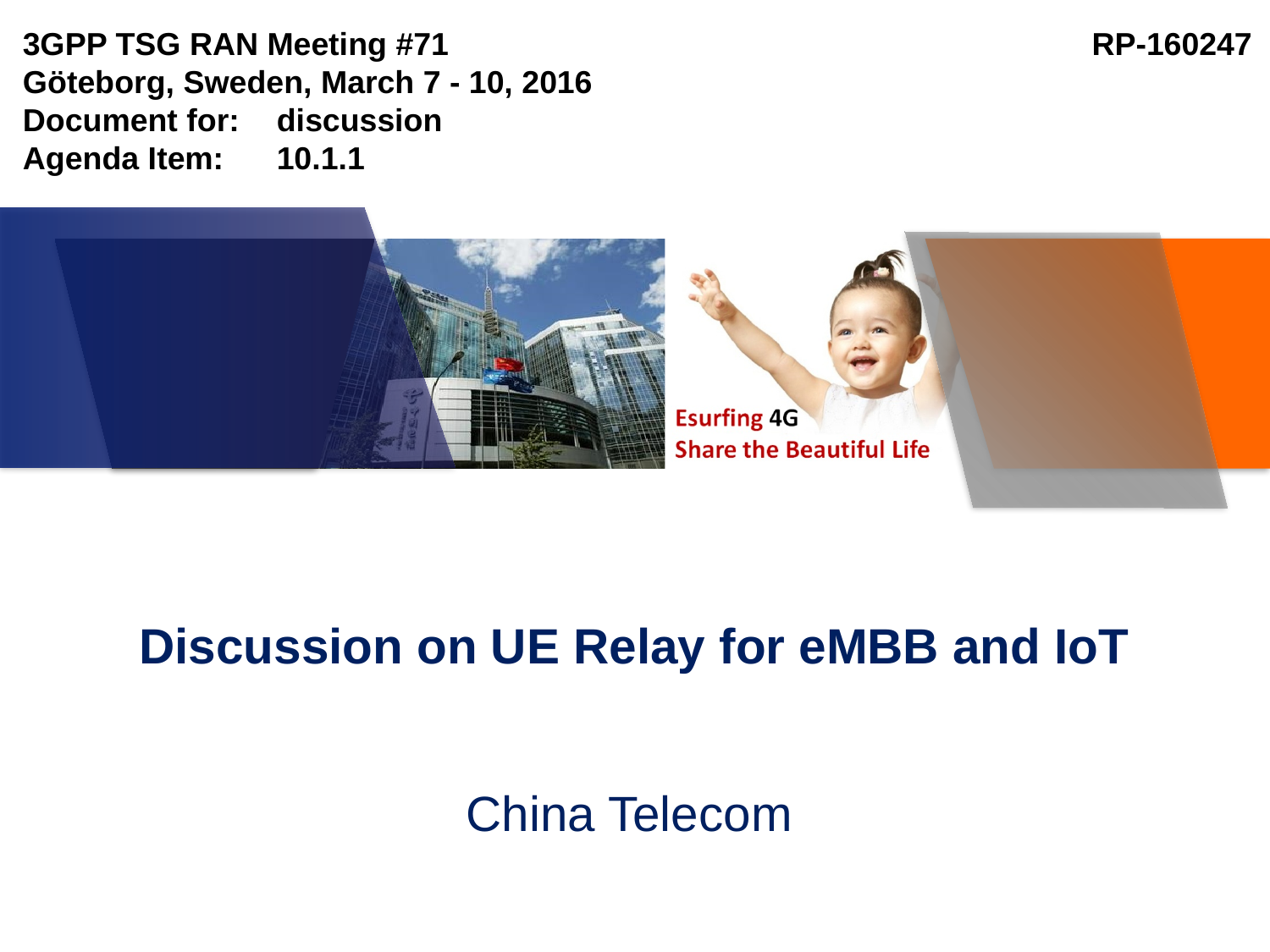

3GPP TSG RAN Meeting #71					      RP-160247
Göteborg, Sweden, March 7 - 10, 2016
Document for:	discussion
Agenda Item:	10.1.1
# Discussion on UE Relay for eMBB and IoT
China Telecom